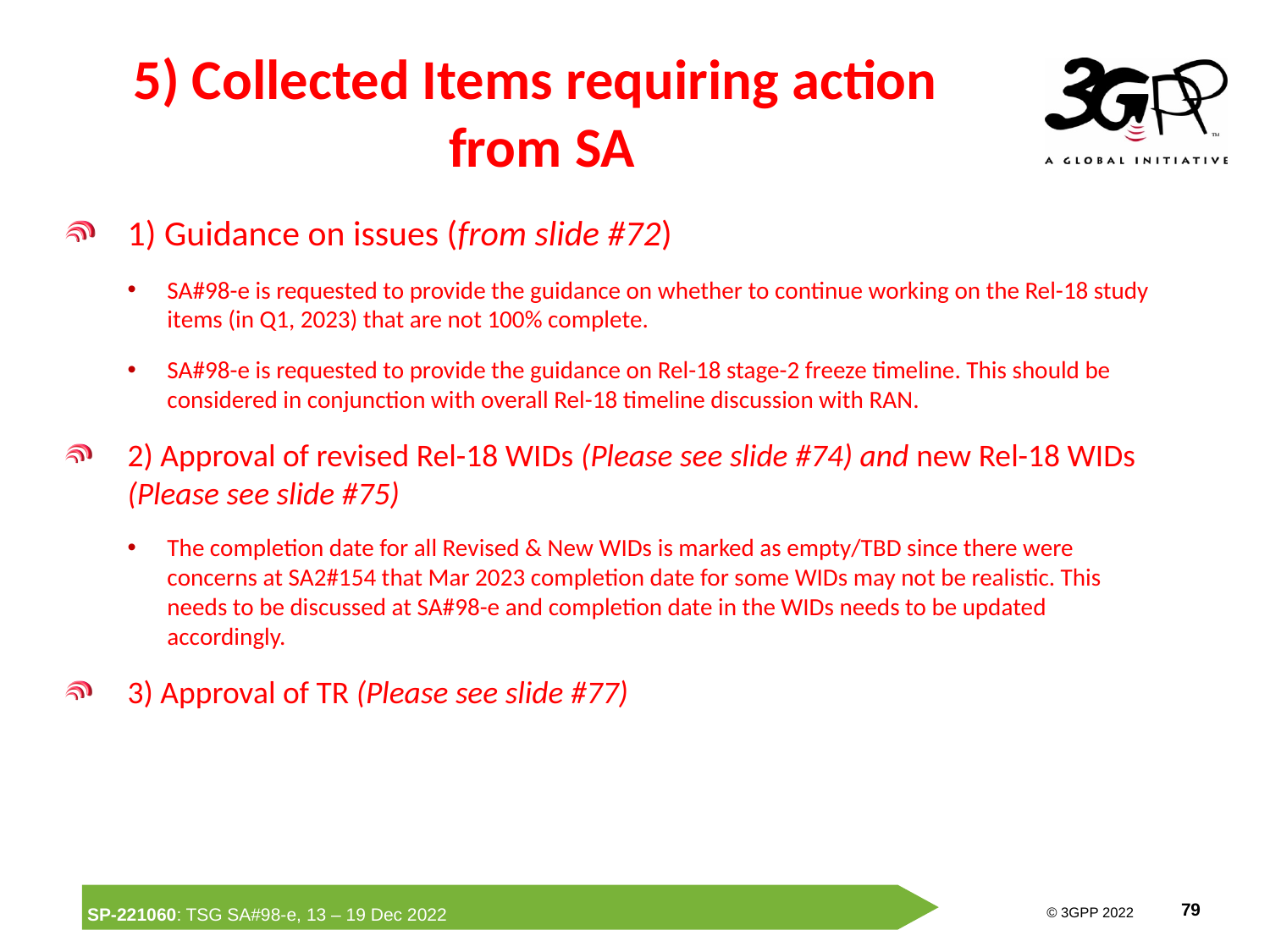

# 5) Collected Items requiring action from SA
1) Guidance on issues (from slide #72)
SA#98-e is requested to provide the guidance on whether to continue working on the Rel-18 study items (in Q1, 2023) that are not 100% complete.
SA#98-e is requested to provide the guidance on Rel-18 stage-2 freeze timeline. This should be considered in conjunction with overall Rel-18 timeline discussion with RAN.
2) Approval of revised Rel-18 WIDs (Please see slide #74) and new Rel-18 WIDs (Please see slide #75)
The completion date for all Revised & New WIDs is marked as empty/TBD since there were concerns at SA2#154 that Mar 2023 completion date for some WIDs may not be realistic. This needs to be discussed at SA#98-e and completion date in the WIDs needs to be updated accordingly.
3) Approval of TR (Please see slide #77)